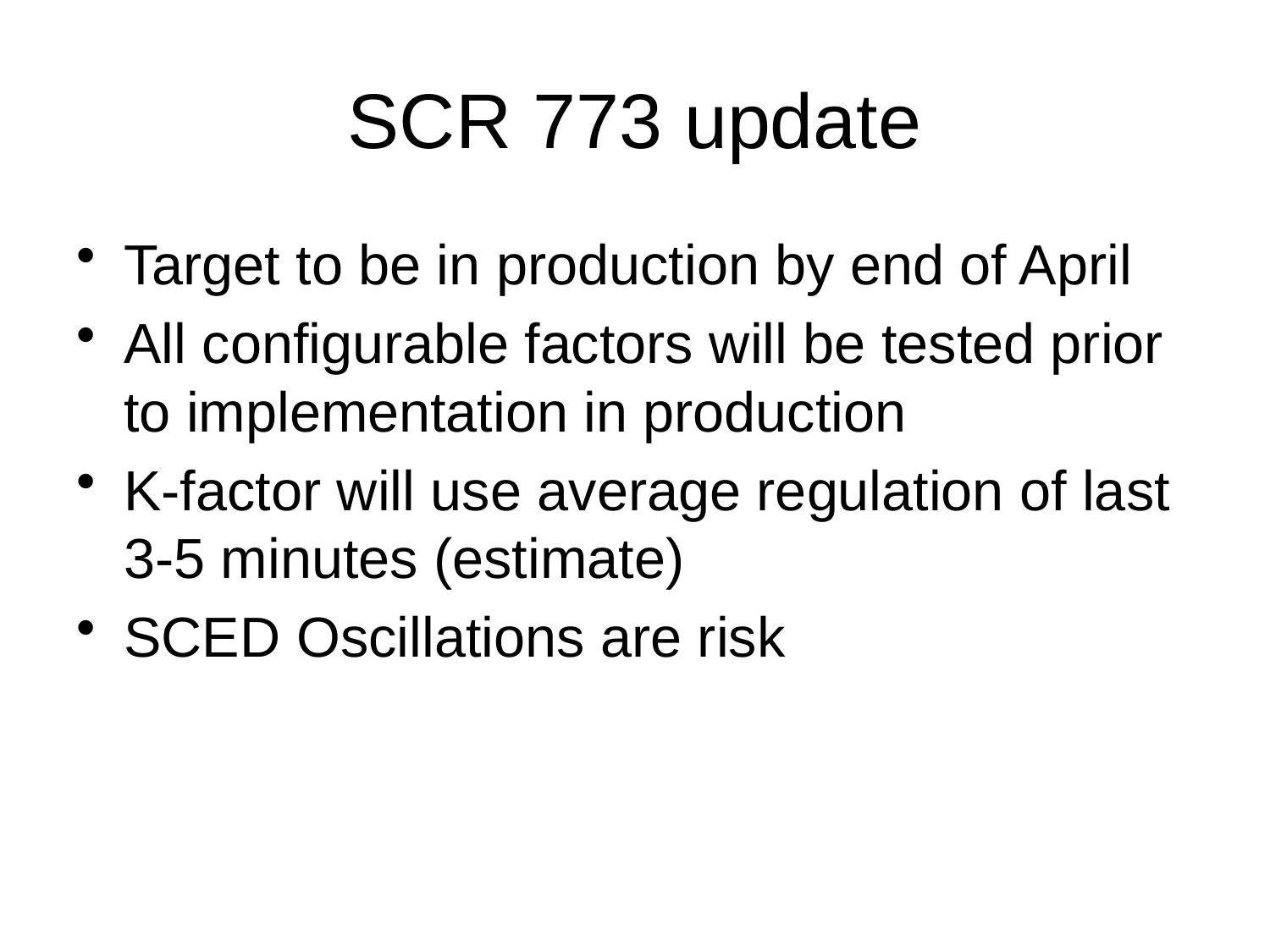

# SCR 773 update
Target to be in production by end of April
All configurable factors will be tested prior to implementation in production
K-factor will use average regulation of last 3-5 minutes (estimate)
SCED Oscillations are risk